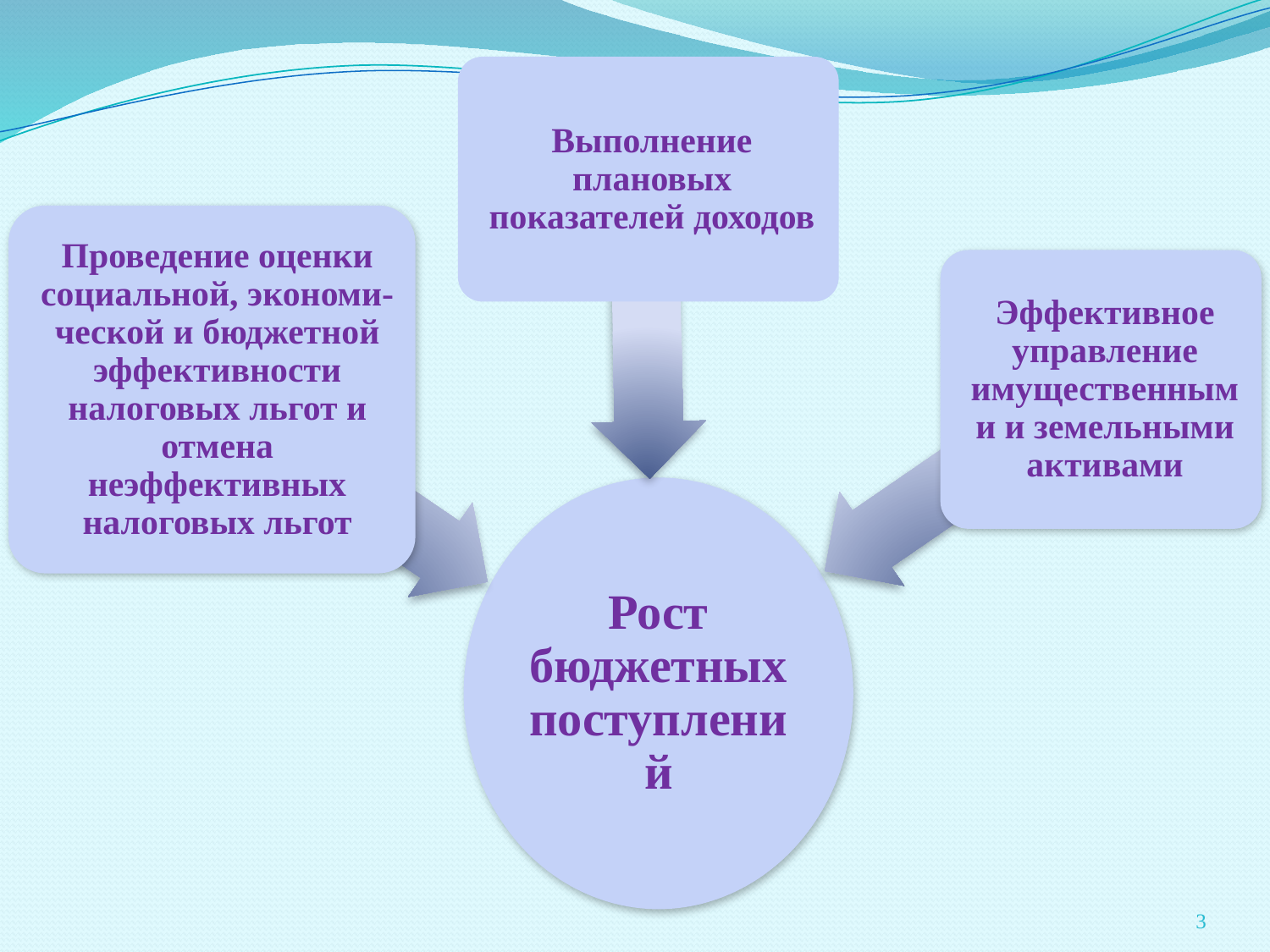

Рост бюджетных поступлений
Проведение оценки социальной, экономи-ческой и бюджетной эффективности налоговых льгот и отмена неэффективных налоговых льгот
Выполнение плановых показателей доходов
Эффективное управление имущественными и земельными активами
3